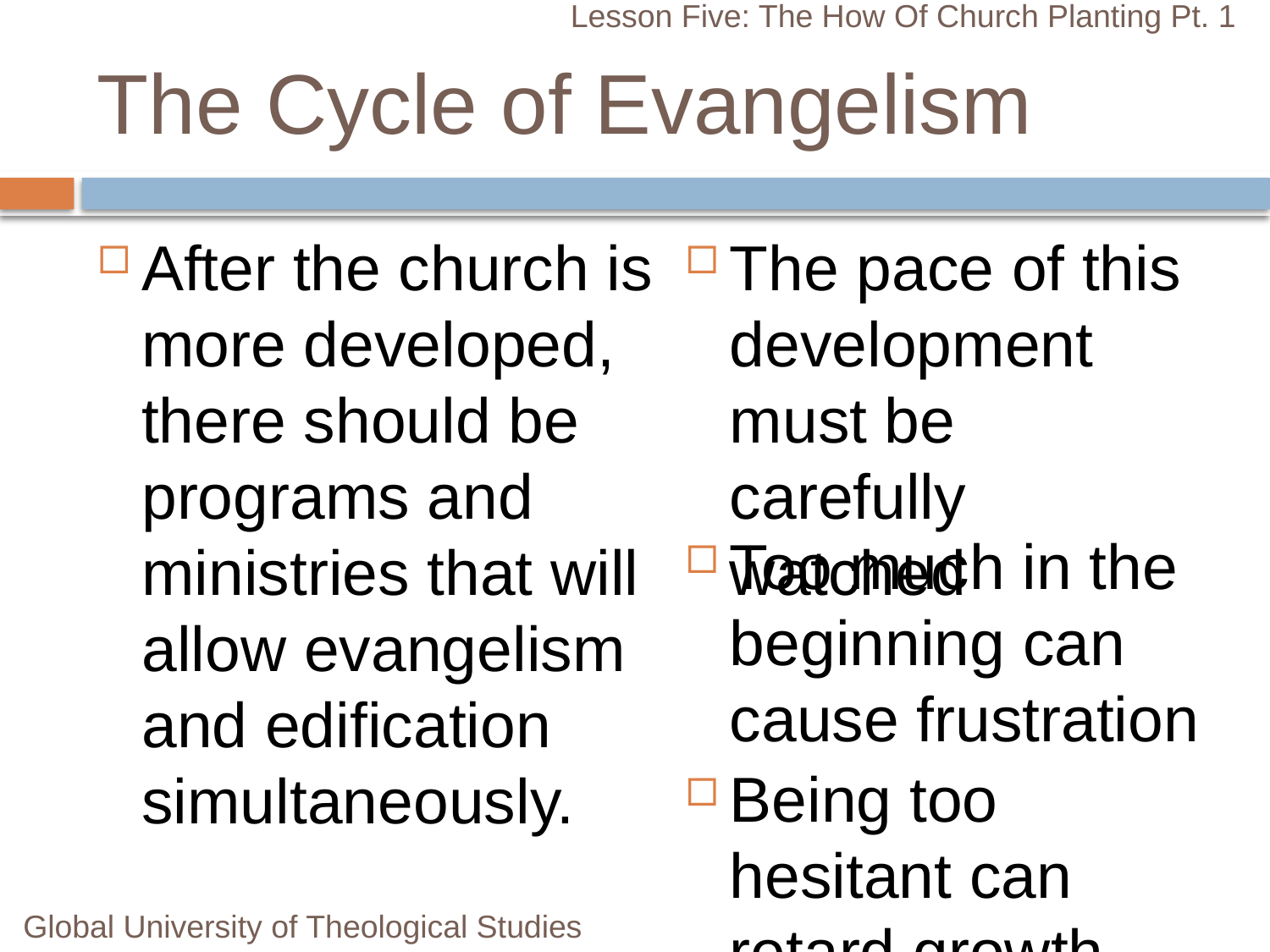

Lesson Five: The How Of Church Planting Pt. 1
# The Cycle of Evangelism
After the church is more developed, there should be programs and ministries that will allow evangelism and edification simultaneously.
The pace of this development must be carefully watched
Too much in the beginning can cause frustration
Being too hesitant can retard growth
Global University of Theological Studies